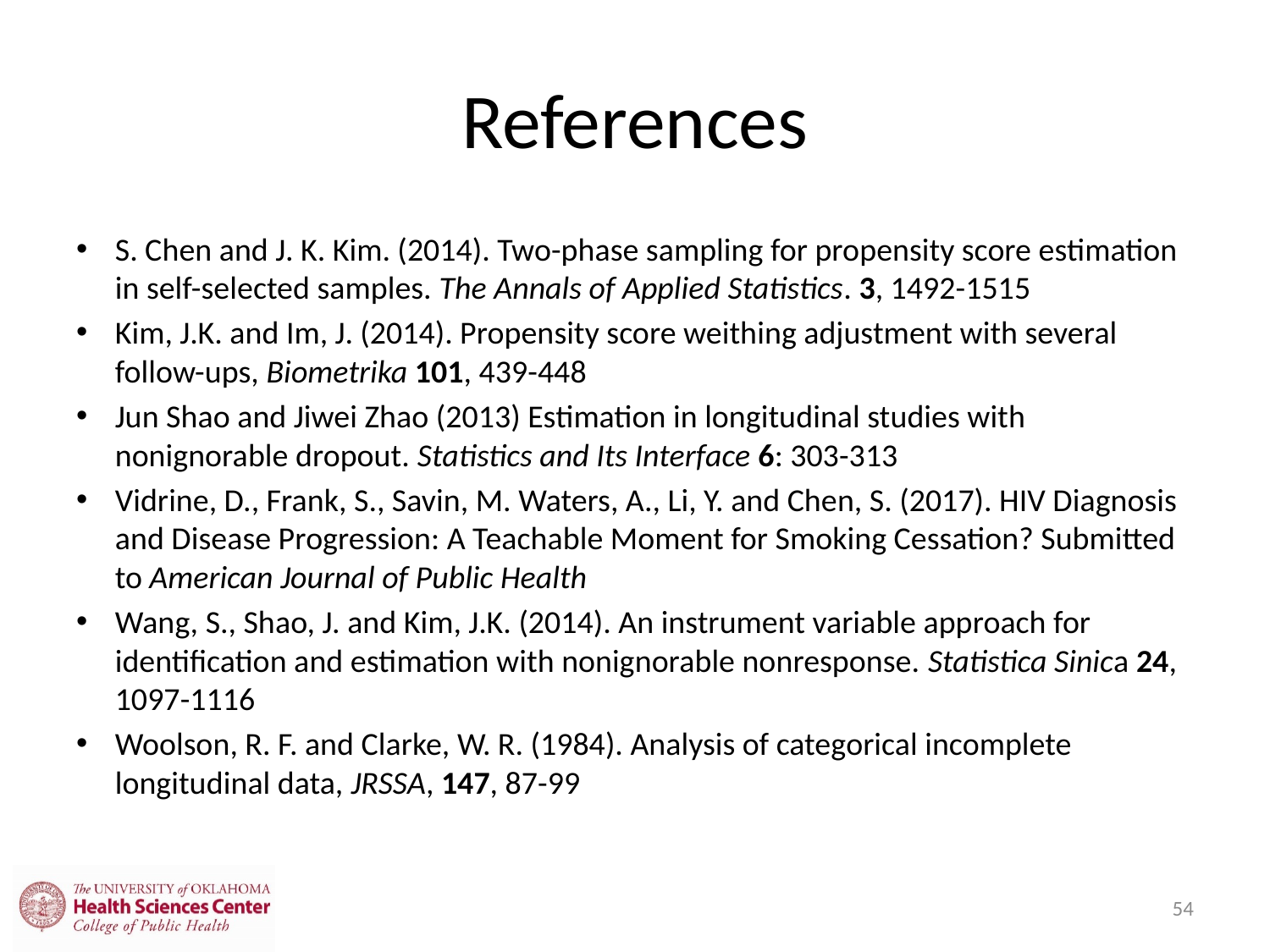

# References
S. Chen and J. K. Kim. (2014). Two-phase sampling for propensity score estimation in self-selected samples. The Annals of Applied Statistics. 3, 1492-1515
Kim, J.K. and Im, J. (2014). Propensity score weithing adjustment with several follow-ups, Biometrika 101, 439-448
Jun Shao and Jiwei Zhao (2013) Estimation in longitudinal studies with nonignorable dropout. Statistics and Its Interface 6: 303-313
Vidrine, D., Frank, S., Savin, M. Waters, A., Li, Y. and Chen, S. (2017). HIV Diagnosis and Disease Progression: A Teachable Moment for Smoking Cessation? Submitted to American Journal of Public Health
Wang, S., Shao, J. and Kim, J.K. (2014). An instrument variable approach for identification and estimation with nonignorable nonresponse. Statistica Sinica 24, 1097-1116
Woolson, R. F. and Clarke, W. R. (1984). Analysis of categorical incomplete longitudinal data, JRSSA, 147, 87-99

54